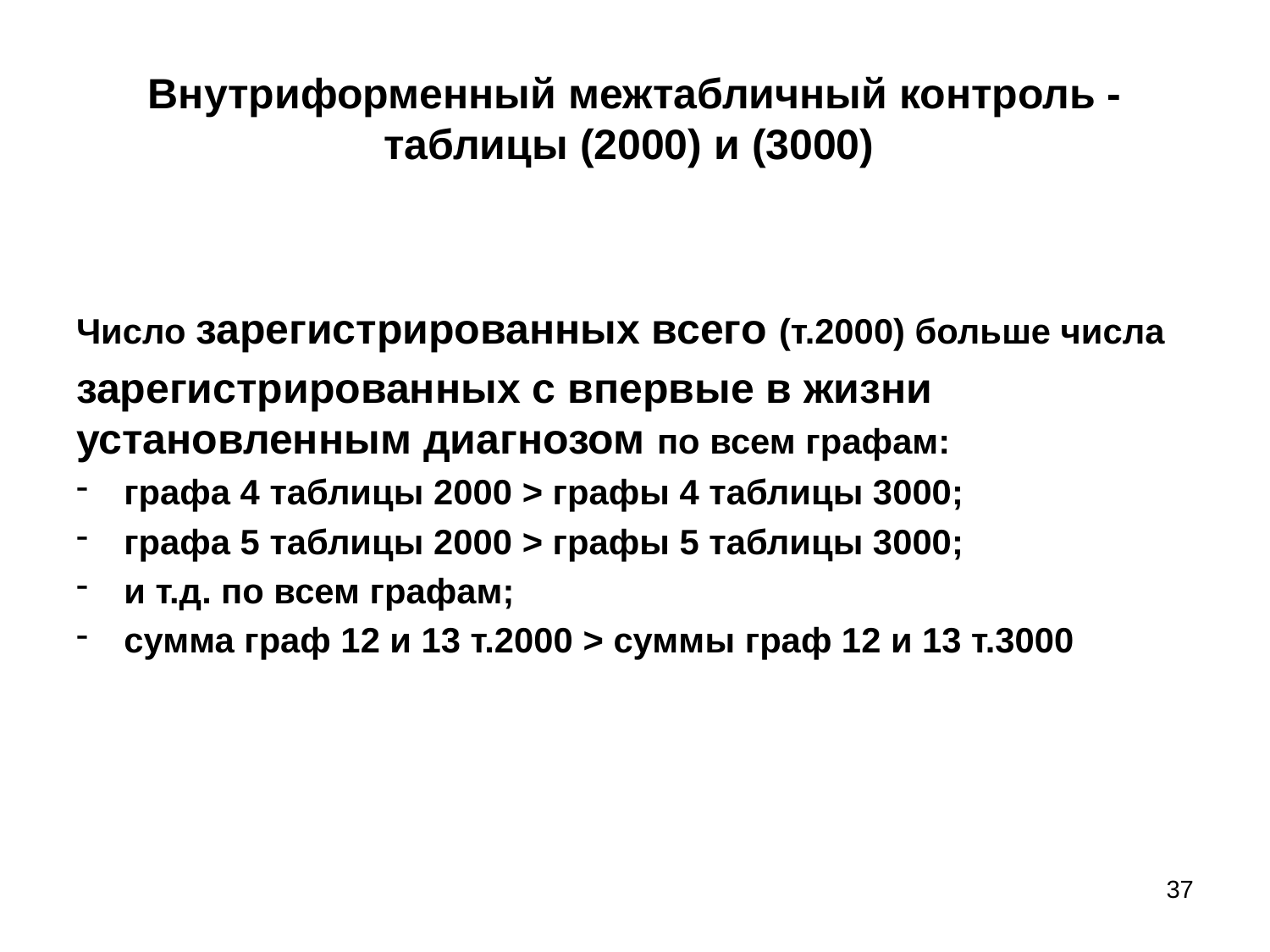

# Внутриформенный межтабличный контроль - таблицы (2000) и (3000)

Число зарегистрированных всего (т.2000) больше числа
зарегистрированных с впервые в жизни установленным диагнозом по всем графам:
графа 4 таблицы 2000 > графы 4 таблицы 3000;
графа 5 таблицы 2000 > графы 5 таблицы 3000;
и т.д. по всем графам;
сумма граф 12 и 13 т.2000 > суммы граф 12 и 13 т.3000
37